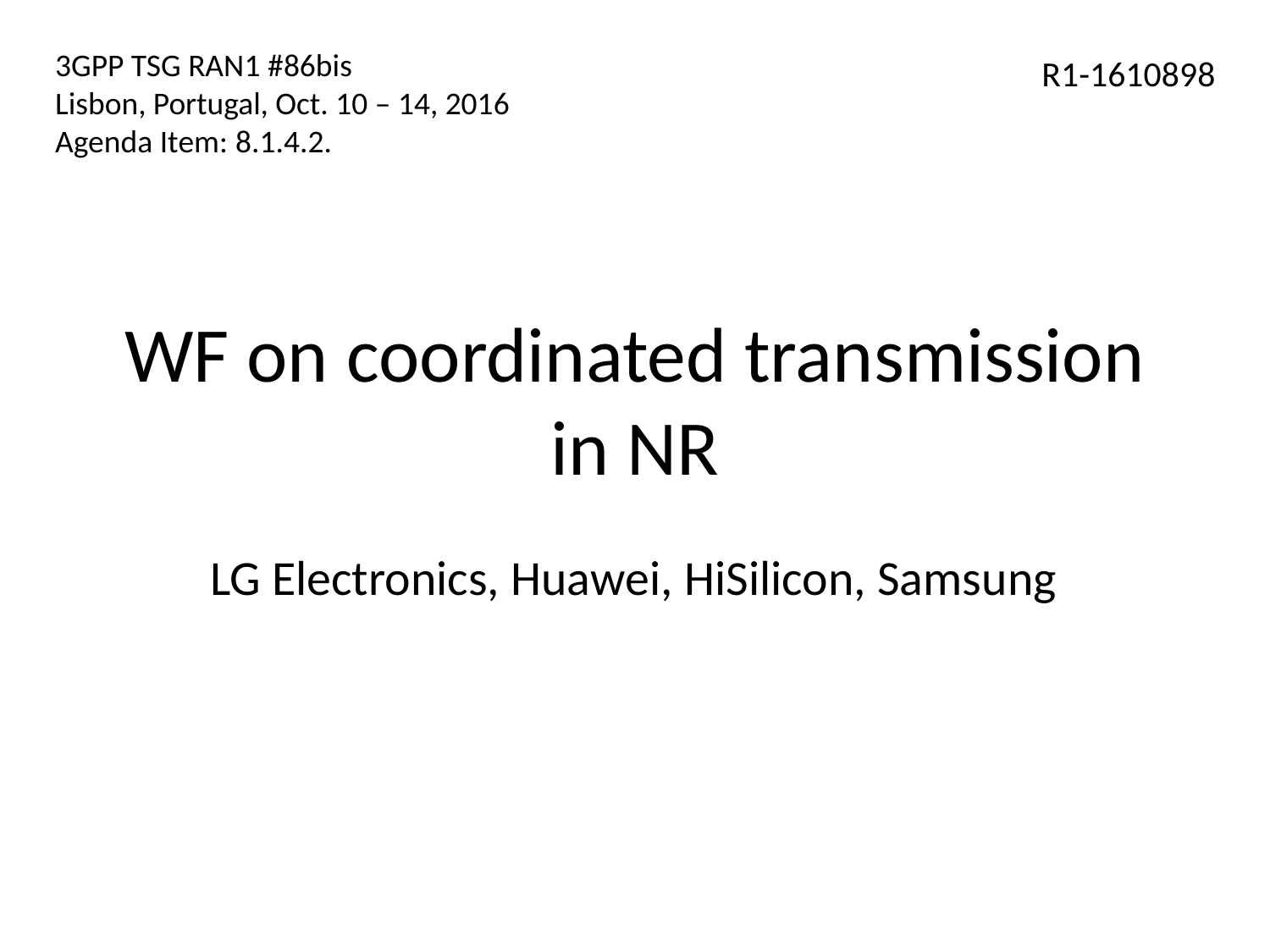

3GPP TSG RAN1 #86bis
Lisbon, Portugal, Oct. 10 – 14, 2016
Agenda Item: 8.1.4.2.
R1-1610898
# WF on coordinated transmission in NR
LG Electronics, Huawei, HiSilicon, Samsung